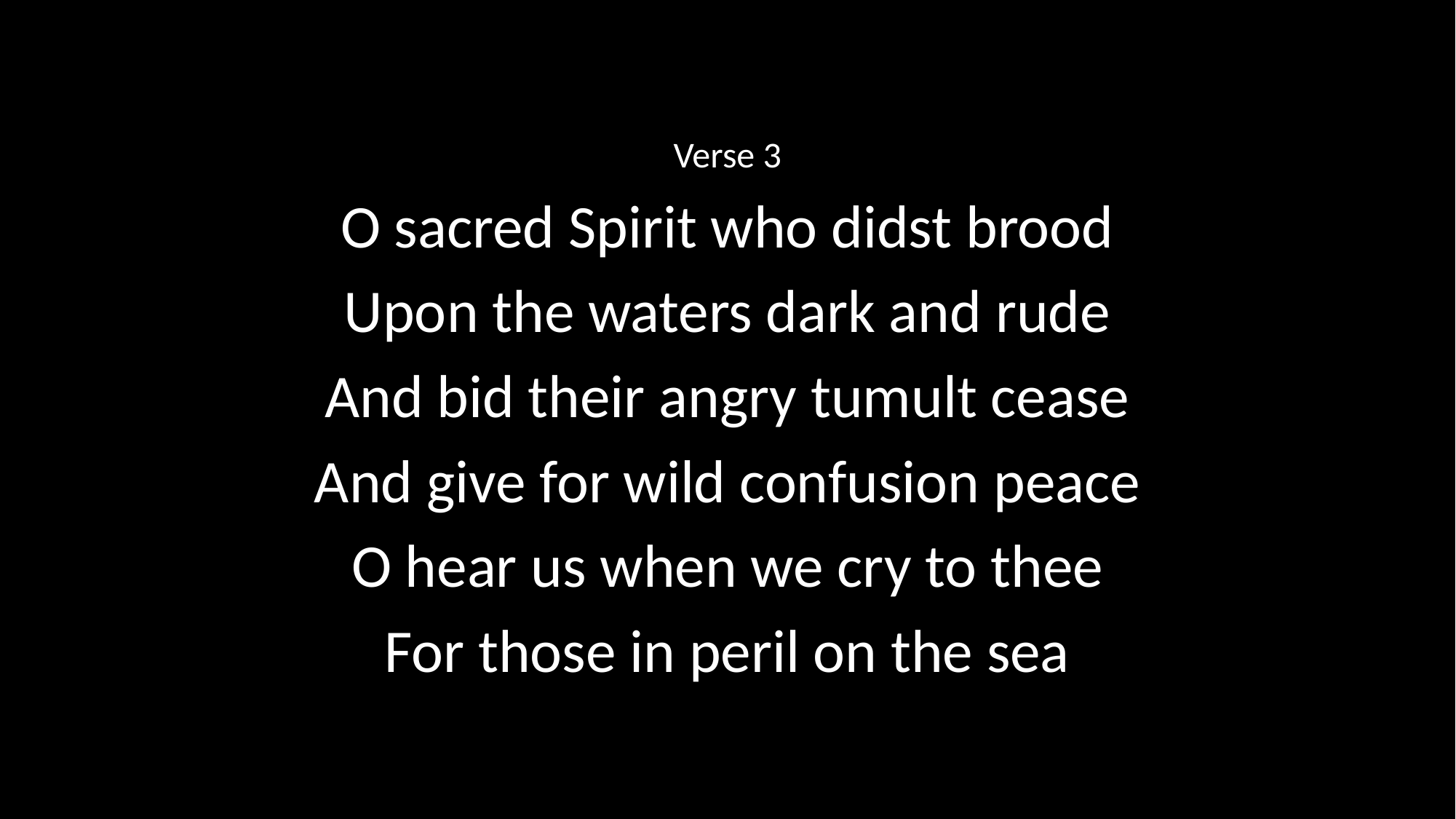

Verse 3
O sacred Spirit who didst brood
Upon the waters dark and rude
And bid their angry tumult cease
And give for wild confusion peace
O hear us when we cry to thee
For those in peril on the sea